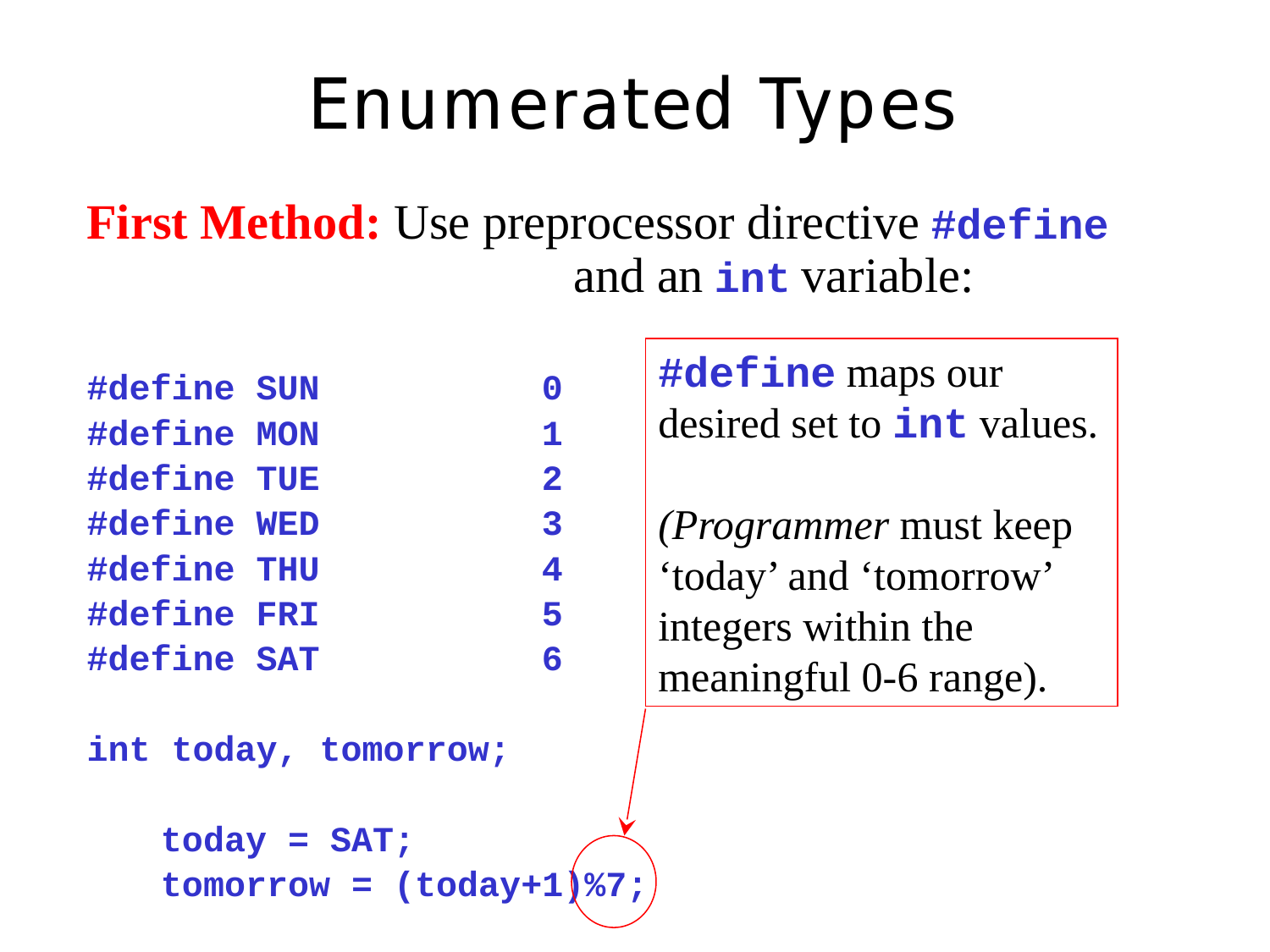

# Enumerated Types
First Method: Use preprocessor directive #define  			               and an int variable:
#define SUN		0
#define MON		1
#define TUE		2
#define WED		3
#define THU		4
#define FRI		5
#define SAT		6

int today, tomorrow;

	today = SAT;
	tomorrow = (today+1)%7;
#define maps our desired set to int values.

(Programmer must keep ‘today’ and ‘tomorrow’ integers within the meaningful 0-6 range).